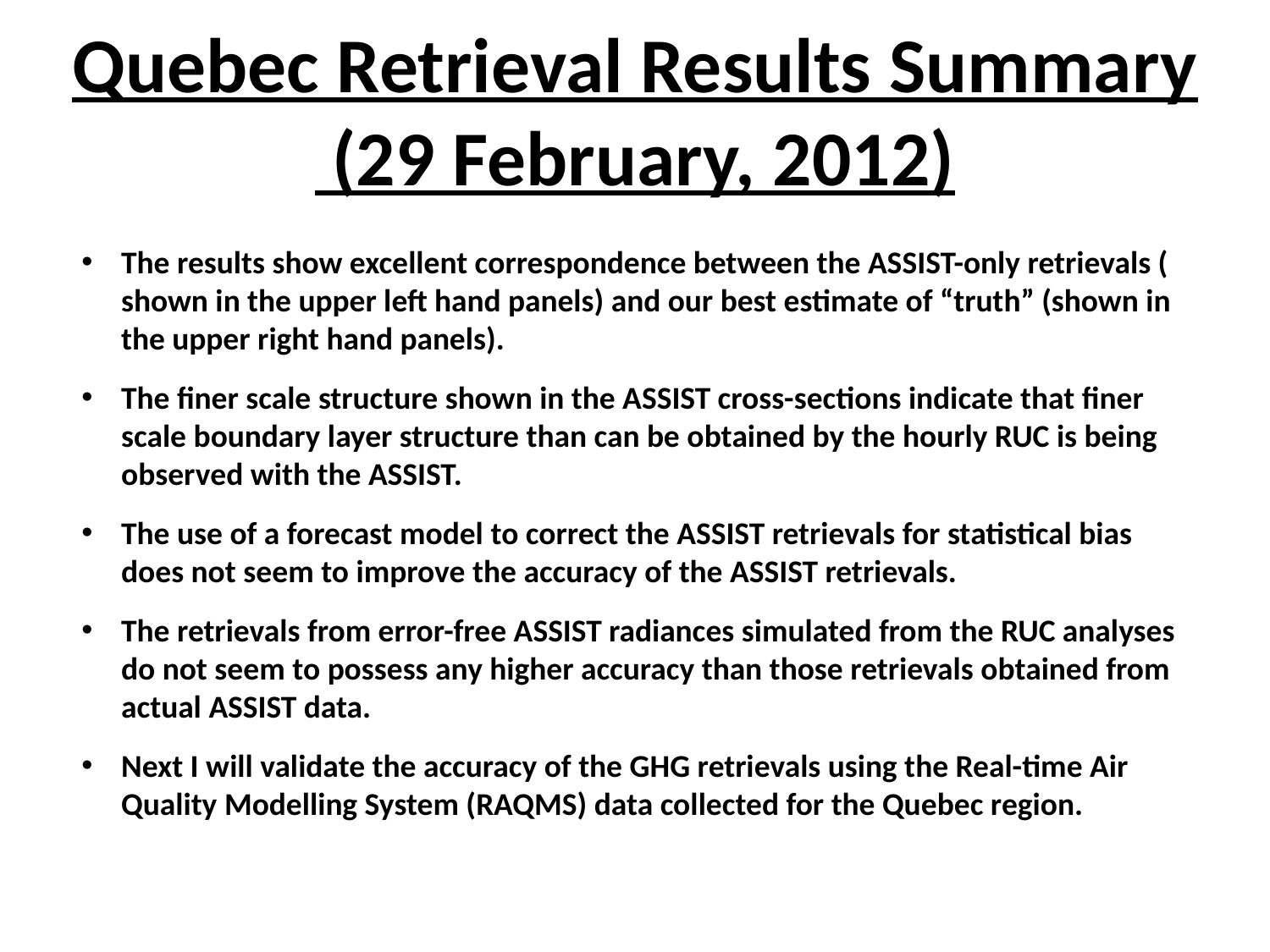

# Quebec Retrieval Results Summary (29 February, 2012)
The results show excellent correspondence between the ASSIST-only retrievals ( shown in the upper left hand panels) and our best estimate of “truth” (shown in the upper right hand panels).
The finer scale structure shown in the ASSIST cross-sections indicate that finer scale boundary layer structure than can be obtained by the hourly RUC is being observed with the ASSIST.
The use of a forecast model to correct the ASSIST retrievals for statistical bias does not seem to improve the accuracy of the ASSIST retrievals.
The retrievals from error-free ASSIST radiances simulated from the RUC analyses do not seem to possess any higher accuracy than those retrievals obtained from actual ASSIST data.
Next I will validate the accuracy of the GHG retrievals using the Real-time Air Quality Modelling System (RAQMS) data collected for the Quebec region.